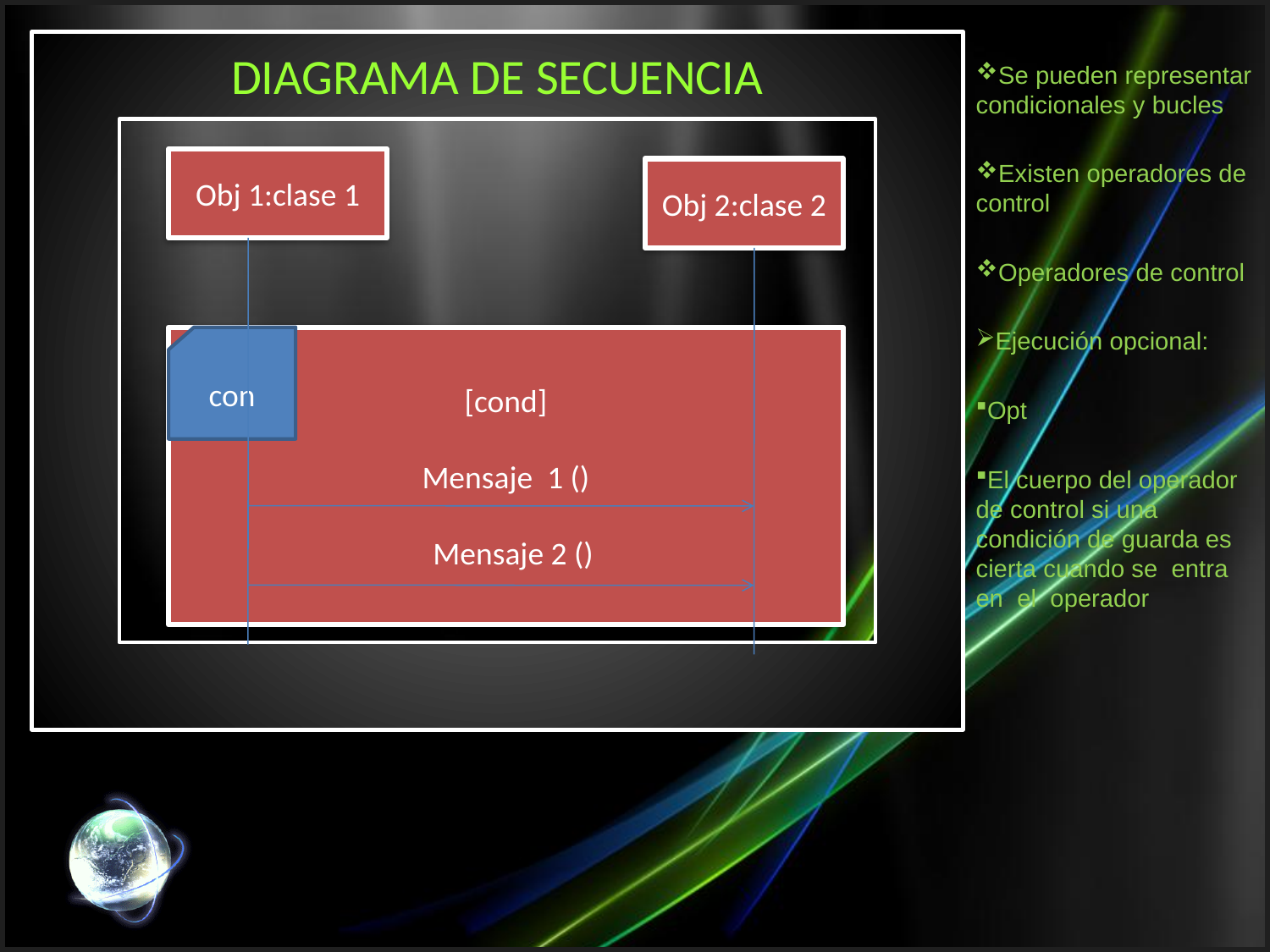

# DIAGRAMA DE SECUENCIA
Se pueden representar condicionales y bucles

Existen operadores de control

Operadores de control

Ejecución opcional:

Opt

El cuerpo del operador de control si una condición de guarda es cierta cuando se  entra en  el  operador

Obj 1:clase 1
Obj 2:clase 2
[cond]

Mensaje  1 ()

  Mensaje 2 ()
con